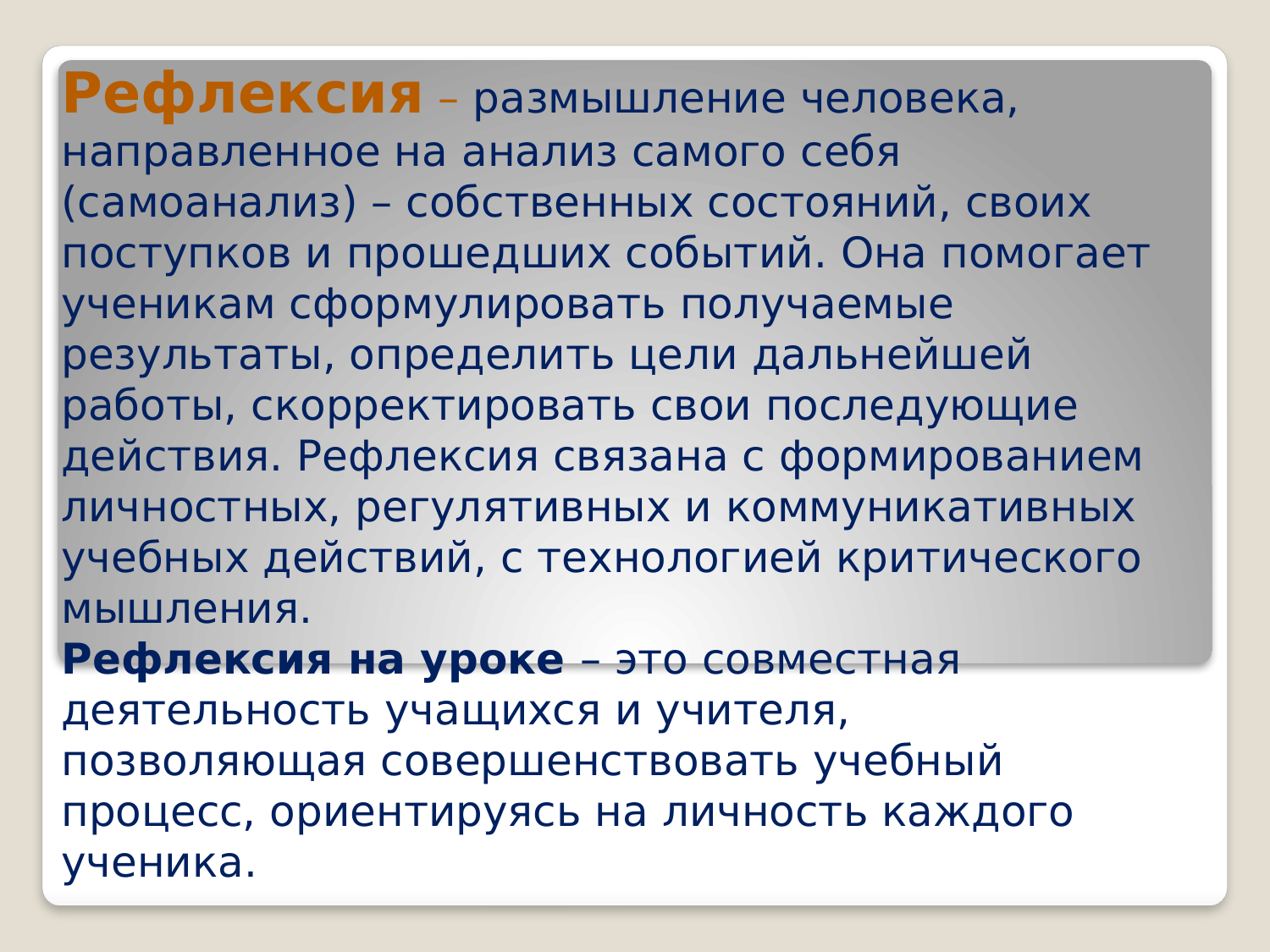

Рефлексия – размышление человека, направленное на анализ самого себя (самоанализ) – собственных состояний, своих поступков и прошедших событий. Она помогает ученикам сформулировать получаемые результаты, определить цели дальнейшей работы, скорректировать свои последующие действия. Рефлексия связана с формированием личностных, регулятивных и коммуникативных учебных действий, с технологией критического мышления.
Рефлексия на уроке – это совместная деятельность учащихся и учителя, позволяющая совершенствовать учебный процесс, ориентируясь на личность каждого ученика.